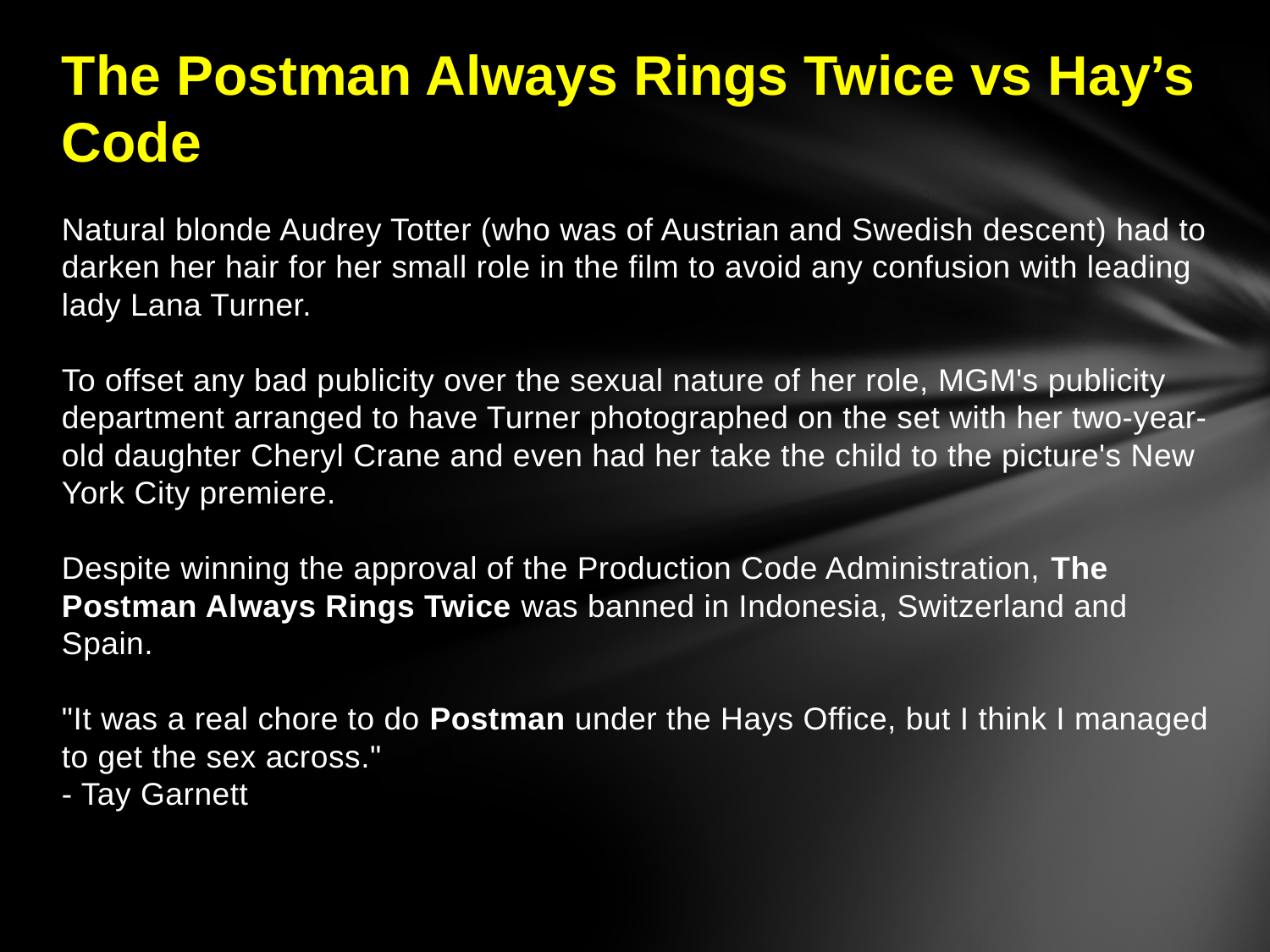

# The Postman Always Rings Twice vs Hay’s Code
Natural blonde Audrey Totter (who was of Austrian and Swedish descent) had to darken her hair for her small role in the film to avoid any confusion with leading lady Lana Turner.
To offset any bad publicity over the sexual nature of her role, MGM's publicity department arranged to have Turner photographed on the set with her two-year-old daughter Cheryl Crane and even had her take the child to the picture's New York City premiere.
Despite winning the approval of the Production Code Administration, The Postman Always Rings Twice was banned in Indonesia, Switzerland and Spain.
"It was a real chore to do Postman under the Hays Office, but I think I managed to get the sex across."
- Tay Garnett